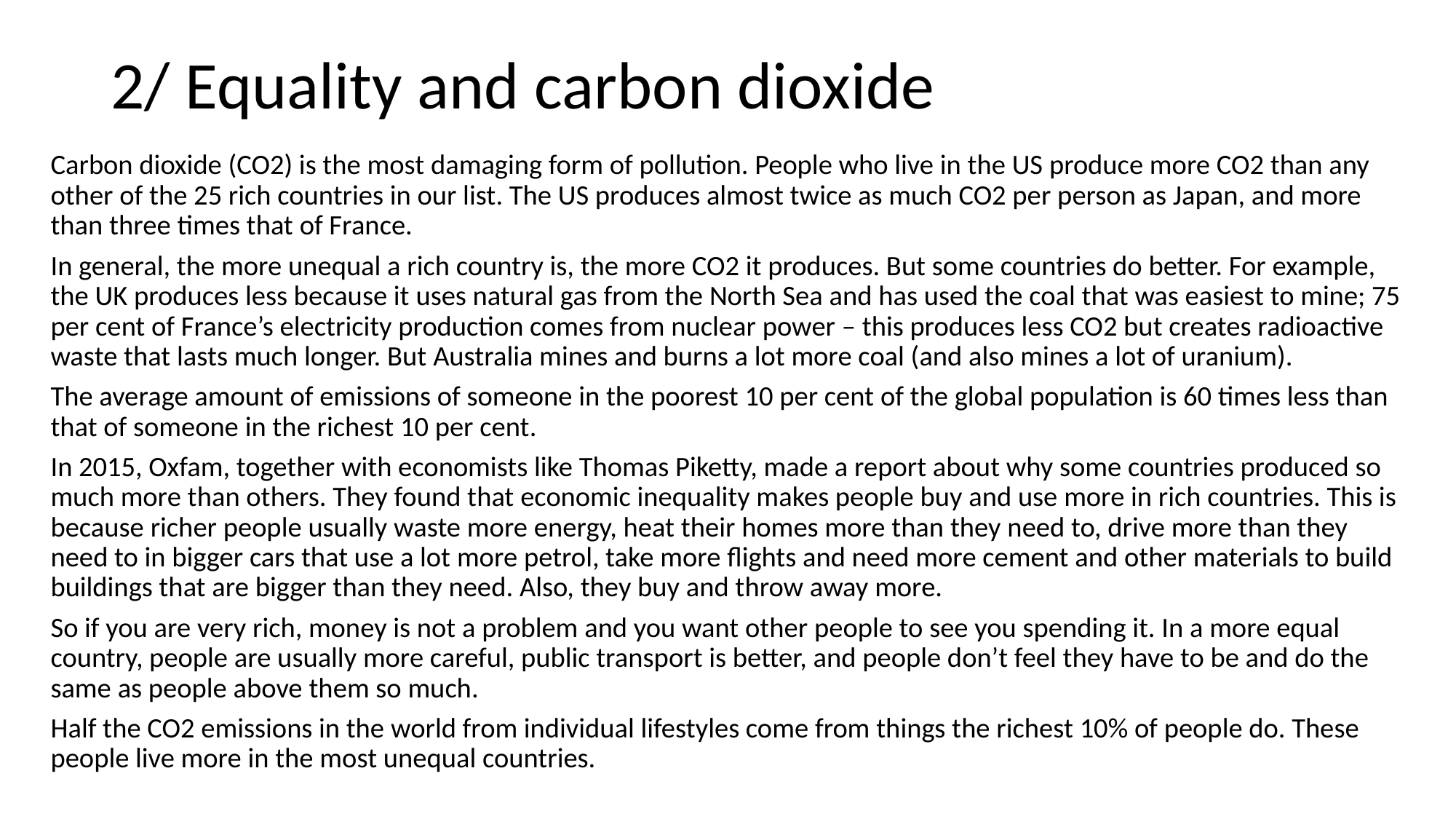

# 2/ Equality and carbon dioxide
Carbon dioxide (CO2) is the most damaging form of pollution. People who live in the US produce more CO2 than any other of the 25 rich countries in our list. The US produces almost twice as much CO2 per person as Japan, and more than three times that of France.
In general, the more unequal a rich country is, the more CO2 it produces. But some countries do better. For example, the UK produces less because it uses natural gas from the North Sea and has used the coal that was easiest to mine; 75 per cent of France’s electricity production comes from nuclear power – this produces less CO2 but creates radioactive waste that lasts much longer. But Australia mines and burns a lot more coal (and also mines a lot of uranium).
The average amount of emissions of someone in the poorest 10 per cent of the global population is 60 times less than that of someone in the richest 10 per cent.
In 2015, Oxfam, together with economists like Thomas Piketty, made a report about why some countries produced so much more than others. They found that economic inequality makes people buy and use more in rich countries. This is because richer people usually waste more energy, heat their homes more than they need to, drive more than they need to in bigger cars that use a lot more petrol, take more flights and need more cement and other materials to build buildings that are bigger than they need. Also, they buy and throw away more.
So if you are very rich, money is not a problem and you want other people to see you spending it. In a more equal country, people are usually more careful, public transport is better, and people don’t feel they have to be and do the same as people above them so much.
Half the CO2 emissions in the world from individual lifestyles come from things the richest 10% of people do. These people live more in the most unequal countries.